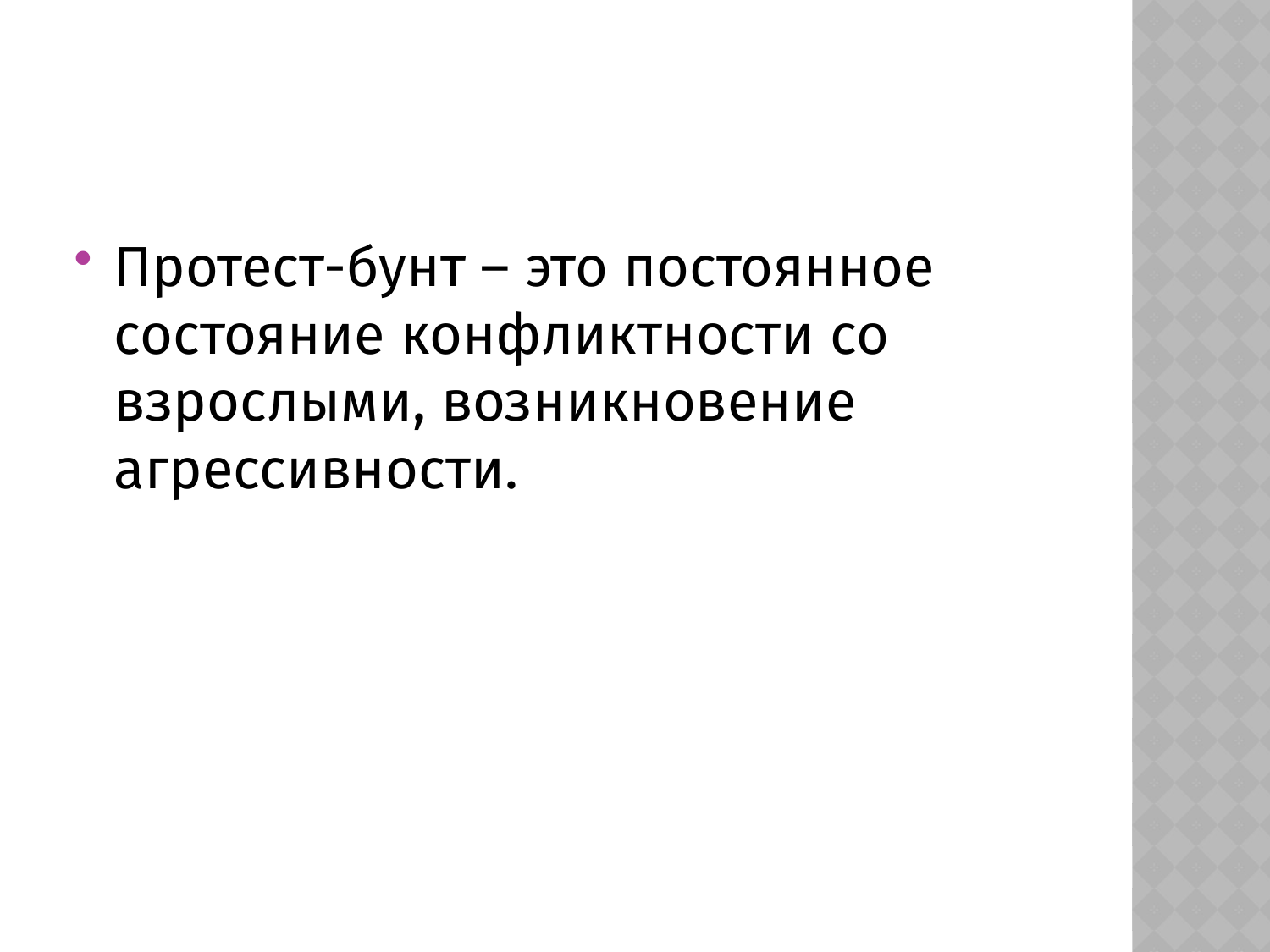

Протест-бунт – это постоянное состояние конфликтности со взрослыми, возникновение агрессивности.